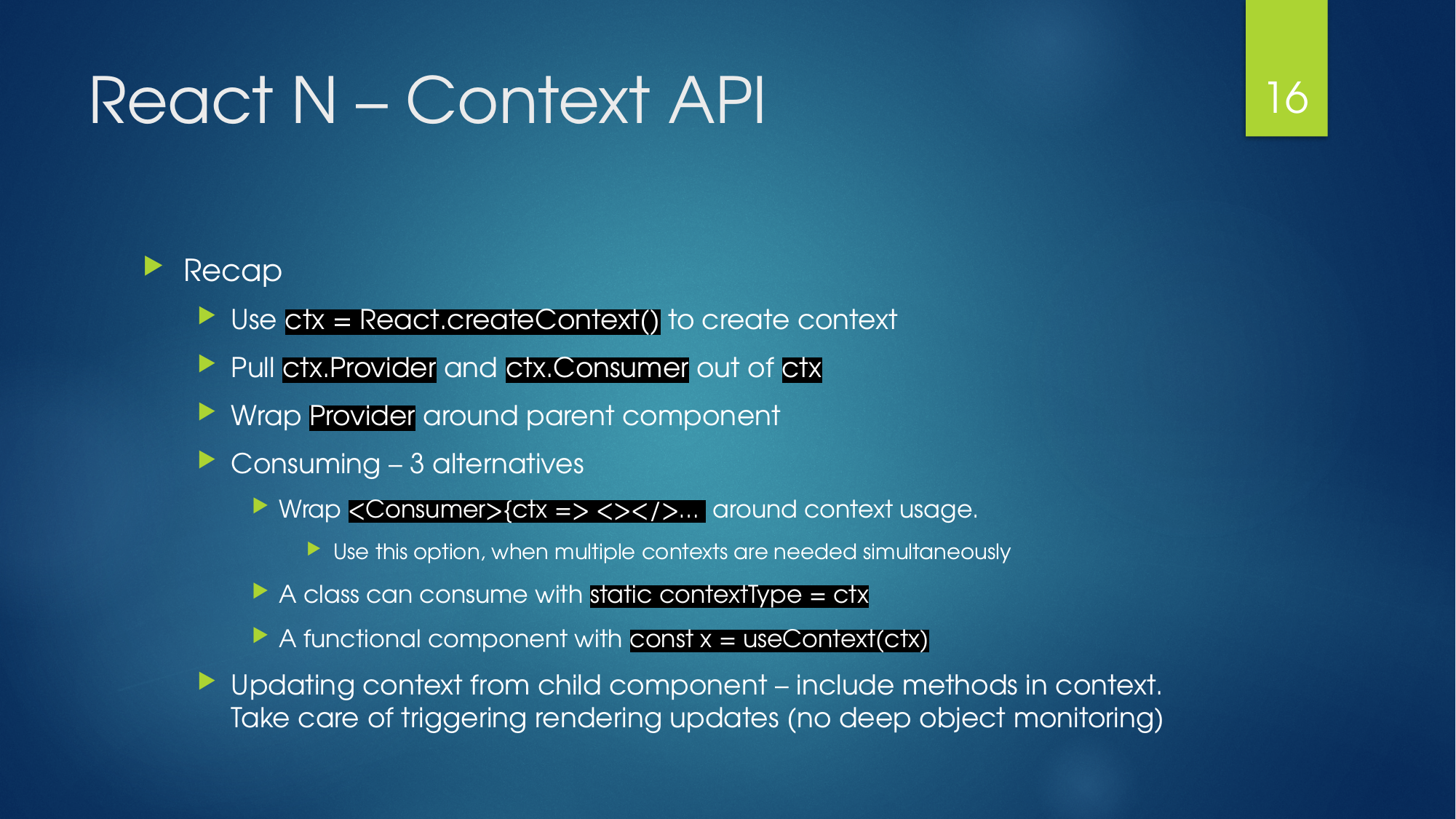

16
# React N – Context API
Recap
Use ctx = React.createContext() to create context
Pull ctx.Provider and ctx.Consumer out of ctx
Wrap Provider around parent component
Consuming – 3 alternatives
Wrap <Consumer>{ctx => <></>…  around context usage.
Use this option, when multiple contexts are needed simultaneously
A class can consume with static contextType = ctx
A functional component with const x = useContext(ctx)
Updating context from child component – include methods in context.
Take care of triggering rendering updates (no deep object monitoring)